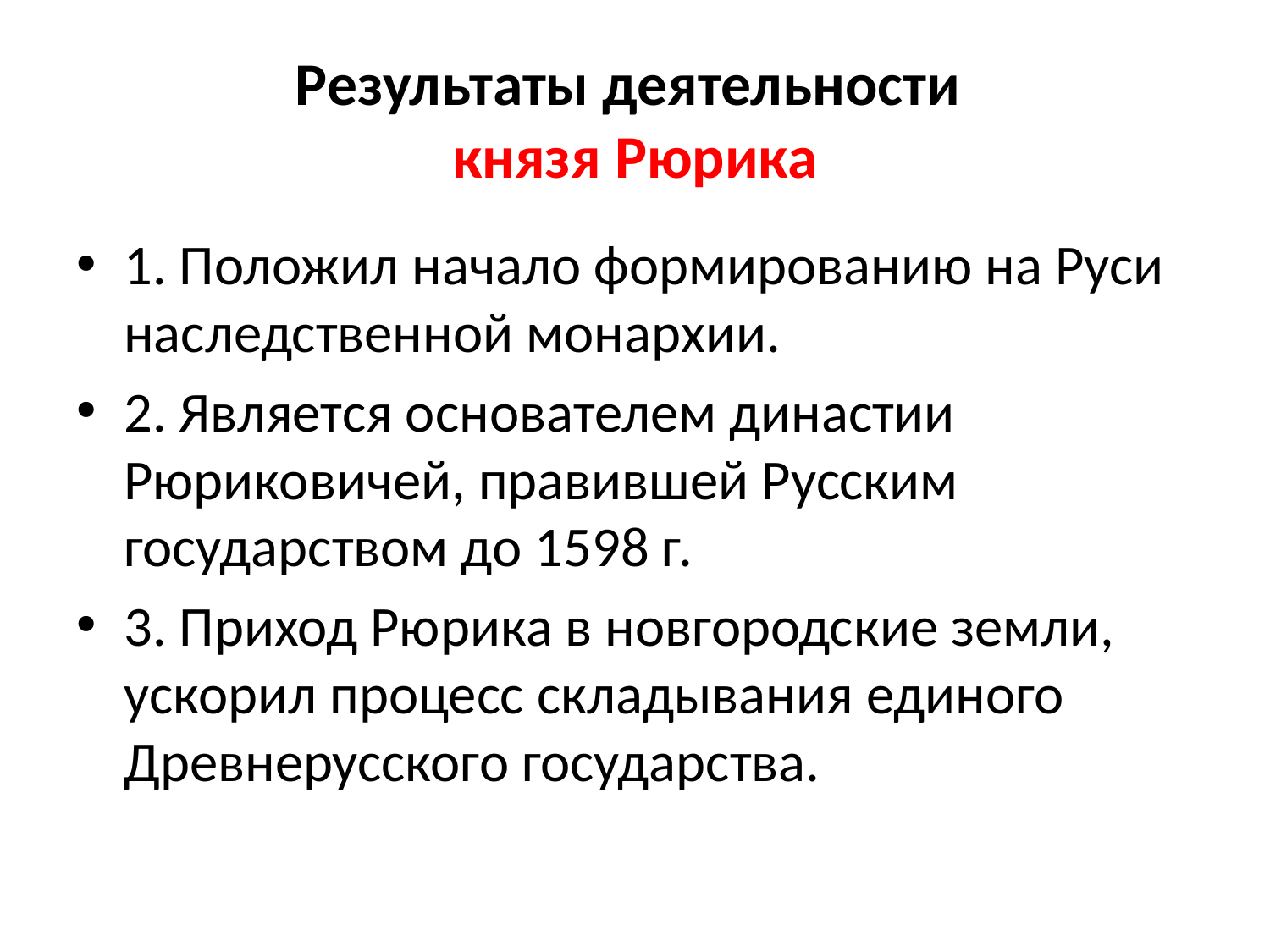

# Результаты деятельности князя Рюрика
1. Положил начало формированию на Руси наследственной монархии.
2. Является основателем династии Рюриковичей, правившей Русским государством до 1598 г.
3. Приход Рюрика в новгородские земли, ускорил процесс складывания единого Древнерусского государства.